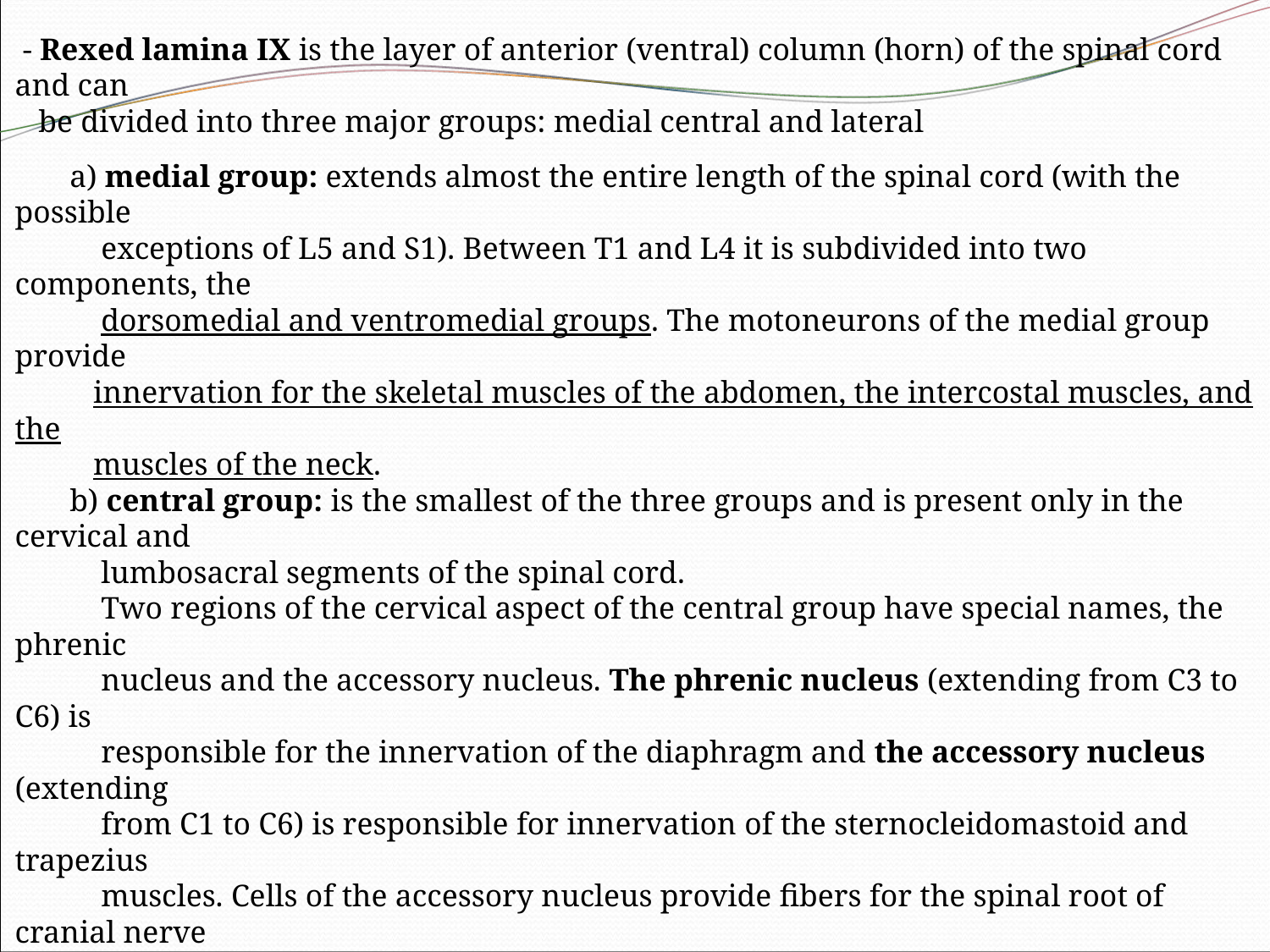

- Rexed lamina IX is the layer of anterior (ventral) column (horn) of the spinal cord and can
   be divided into three major groups: medial central and lateral
       a) medial group: extends almost the entire length of the spinal cord (with the possible
           exceptions of L5 and S1). Between T1 and L4 it is subdivided into two components, the
           dorsomedial and ventromedial groups. The motoneurons of the medial group provide
          innervation for the skeletal muscles of the abdomen, the intercostal muscles, and the
          muscles of the neck.
       b) central group: is the smallest of the three groups and is present only in the cervical and
           lumbosacral segments of the spinal cord.
           Two regions of the cervical aspect of the central group have special names, the phrenic
           nucleus and the accessory nucleus. The phrenic nucleus (extending from C3 to C6) is
           responsible for the innervation of the diaphragm and the accessory nucleus (extending
           from C1 to C6) is responsible for innervation of the sternocleidomastoid and trapezius
           muscles. Cells of the accessory nucleus provide fibers for the spinal root of cranial nerve
           XI (the spinal accessory nerve).
           The lumbosacral aspect of the central group (L2–S2) is known as the lumbosacral group
           and its function is not known.
        c) lateral group: is present only in the regions of the spinal cord responsible for the motor
            innervation of the upper and lower extremities (C4–T1 and L2–S3)

- Rexed lamina X - the grey matter that surrounds the central canal of the spinal cord is known
   as the gray commissure; extends the entire length of the spinal cord and is believed to be
   associated with the autonomic nervous system. Frequently, Rexed laminae VI, VII, and X are
   collectively known as the intermediate zone of the spinal cord grey matter.